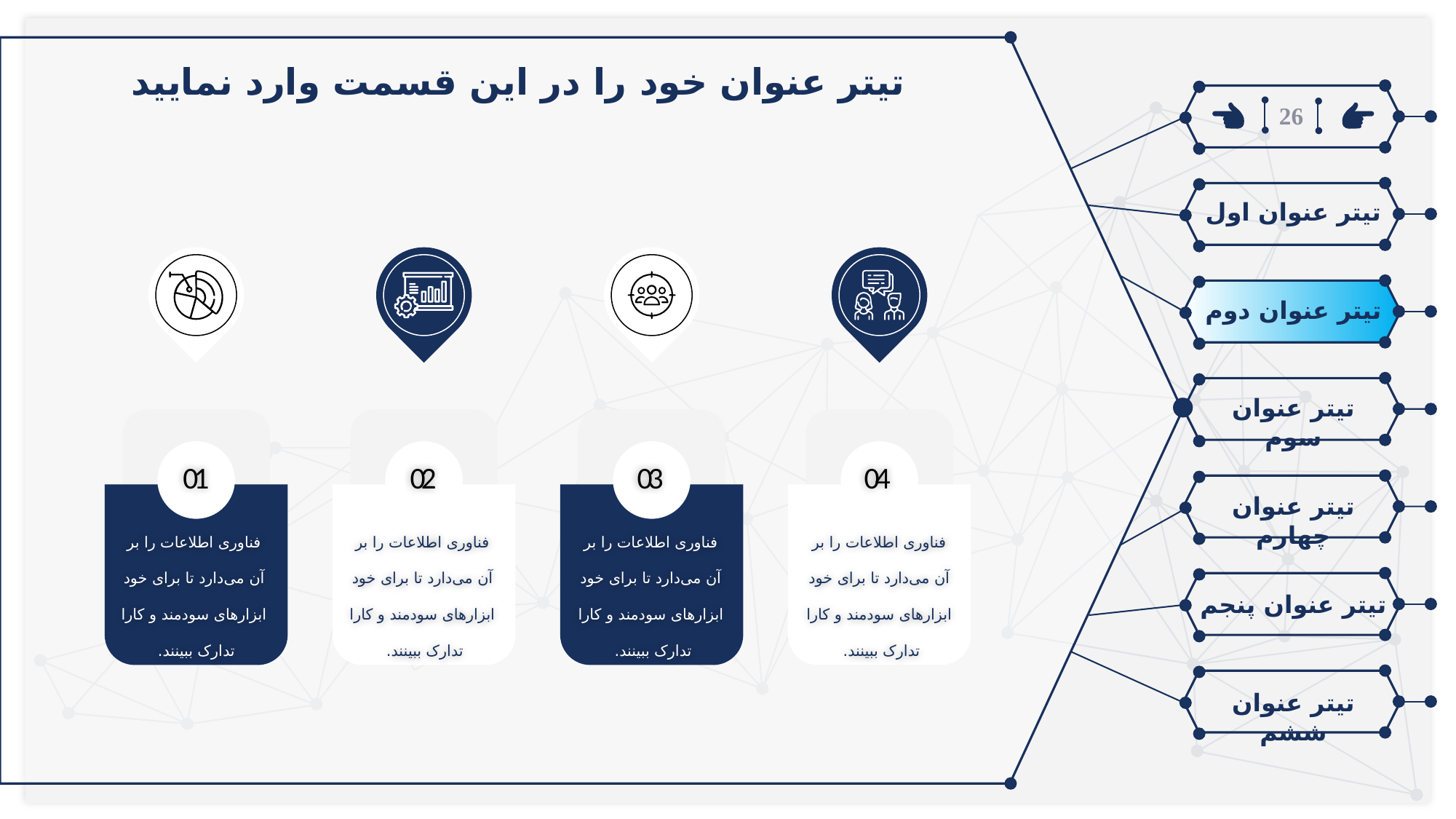

تیتر عنوان خود را در این قسمت وارد نمایید
26

تیتر عنوان اول

تیتر عنوان دوم
تیتر عنوان سوم

01
02
03
04
تیتر عنوان چهارم
فناوری اطلاعات را بر آن می‌دارد تا برای خود ابزارهای سودمند و کارا تدارک ببینند.
فناوری اطلاعات را بر آن می‌دارد تا برای خود ابزارهای سودمند و کارا تدارک ببینند.
فناوری اطلاعات را بر آن می‌دارد تا برای خود ابزارهای سودمند و کارا تدارک ببینند.
فناوری اطلاعات را بر آن می‌دارد تا برای خود ابزارهای سودمند و کارا تدارک ببینند.
تیتر عنوان پنجم
تیتر عنوان ششم